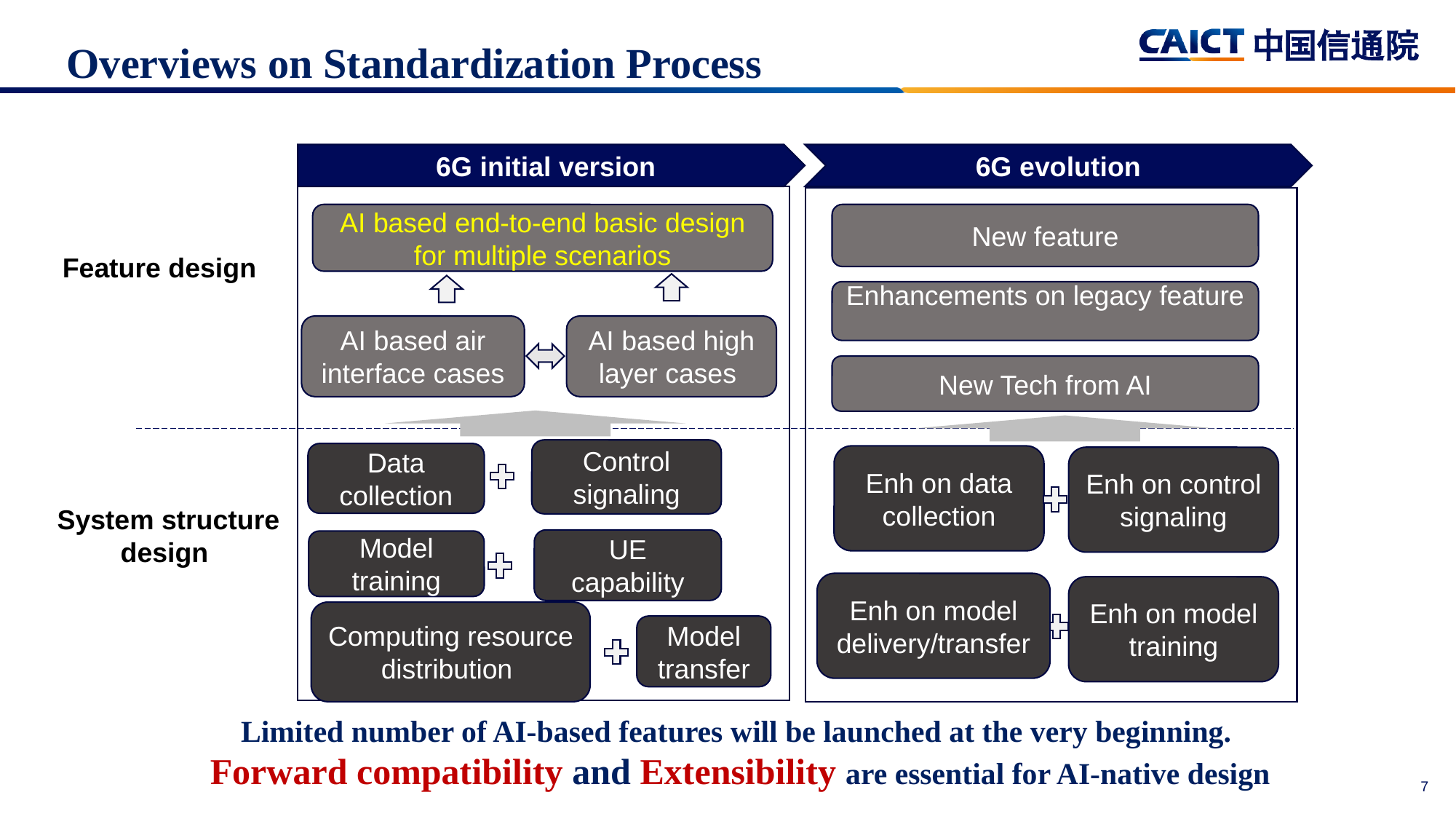

Overviews on Standardization Process
6G initial version
6G evolution

AI based end-to-end basic design for multiple scenarios
New feature
Feature design

Enhancements on legacy feature
AI based high layer cases
AI based air interface cases

New Tech from AI
Control signaling
Data collection
Enh on data collection
Enh on control signaling

System structure design
UE capability
Model training

Enh on model delivery/transfer
Enh on model training
Computing resource distribution

Model transfer

Limited number of AI-based features will be launched at the very beginning.
Forward compatibility and Extensibility are essential for AI-native design